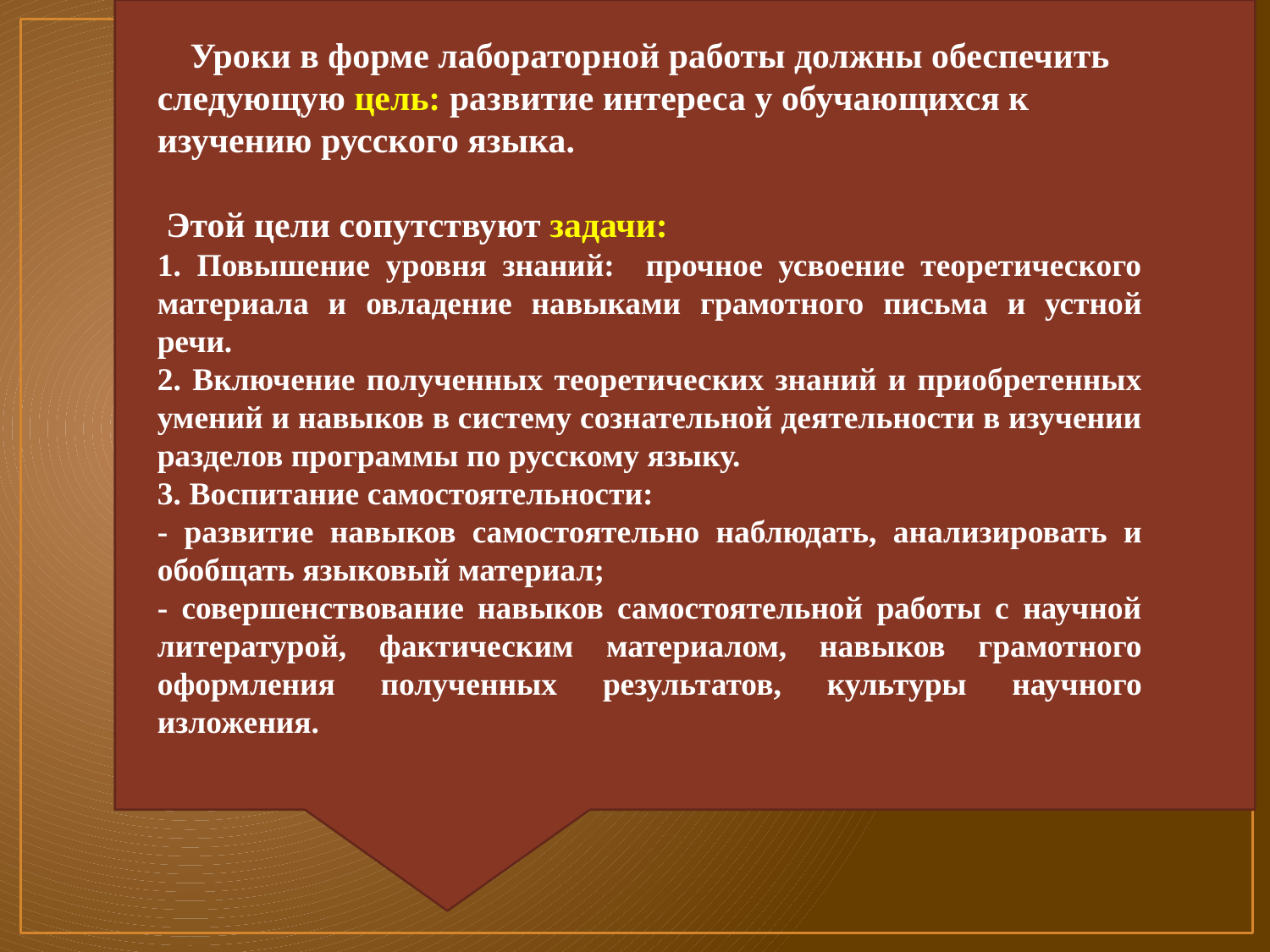

Уроки в форме лабораторной работы должны обеспечить
следующую цель: развитие интереса у обучающихся к изучению русского языка.

 Этой цели сопутствуют задачи:
1. Повышение уровня знаний:  прочное усвоение теоретического материала и овладение навыками грамотного письма и устной речи.
2. Включение полученных теоретических знаний и приобретенных умений и навыков в систему сознательной деятельности в изучении разделов программы по русскому языку.
3. Воспитание самостоятельности:
- развитие навыков самостоятельно наблюдать, анализировать и обобщать языковый материал;
- совершенствование навыков самостоятельной работы с научной литературой, фактическим материалом, навыков грамотного оформления полученных результатов, культуры научного изложения.

#